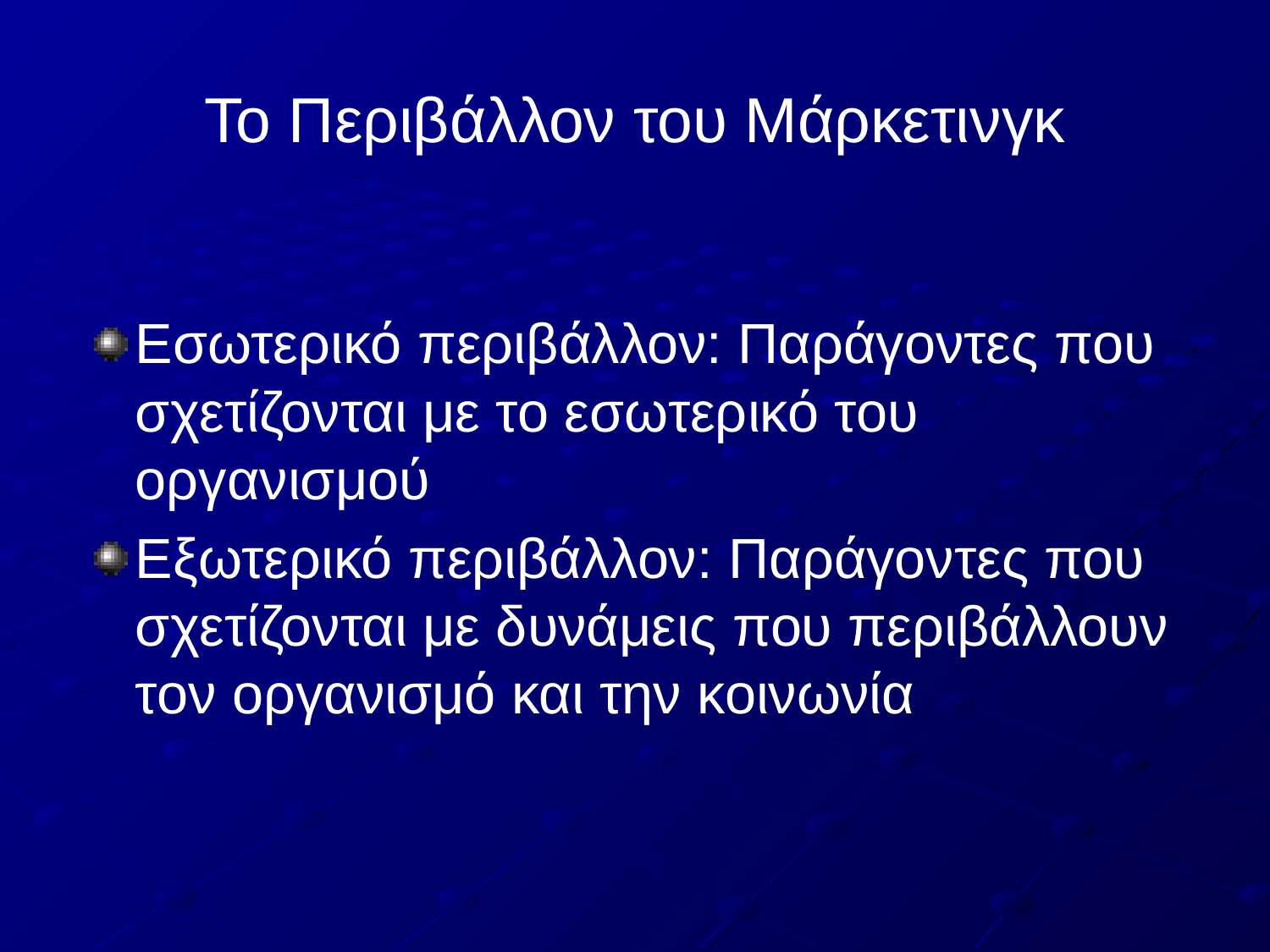

# Το Περιβάλλον του Μάρκετινγκ

Εσωτερικό περιβάλλον: Παράγοντες που σχετίζονται με το εσωτερικό του οργανισμού
Εξωτερικό περιβάλλον: Παράγοντες που σχετίζονται με δυνάμεις που περιβάλλουν τον οργανισμό και την κοινωνία